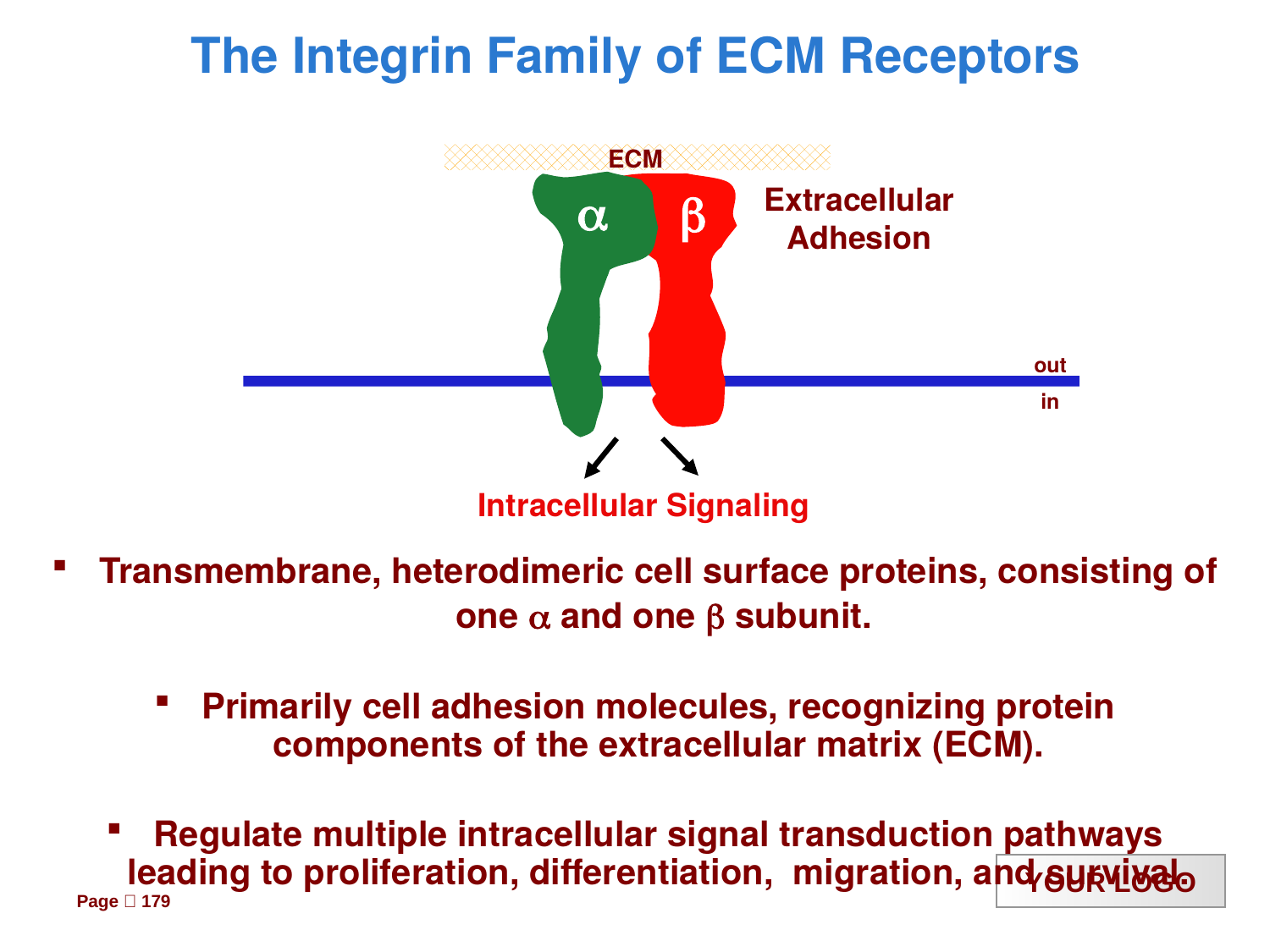

The Integrin Family of ECM Receptors
ECM

Extracellular
Adhesion
α
β
out

in

Intracellular Signaling

Transmembrane, heterodimeric cell surface proteins, consisting of
      one α and one β subunit.

Primarily cell adhesion molecules, recognizing protein components of the extracellular matrix (ECM).

Regulate multiple intracellular signal transduction pathways leading to proliferation, differentiation,  migration, and survival.